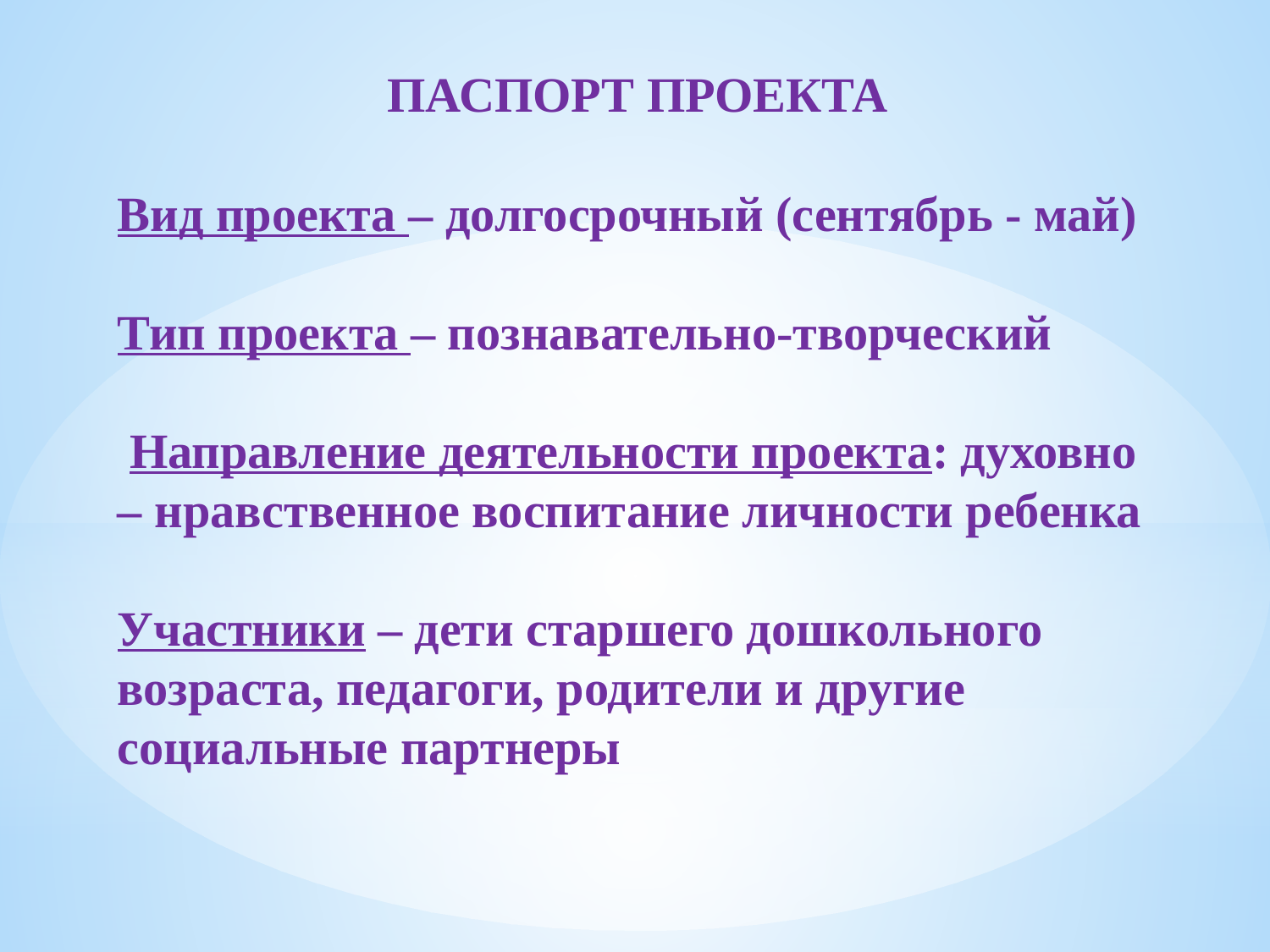

ПАСПОРТ ПРОЕКТА
Вид проекта – долгосрочный (сентябрь - май)

Тип проекта – познавательно-творческий

 Направление деятельности проекта: духовно – нравственное воспитание личности ребенка

Участники – дети старшего дошкольного возраста, педагоги, родители и другие социальные партнеры